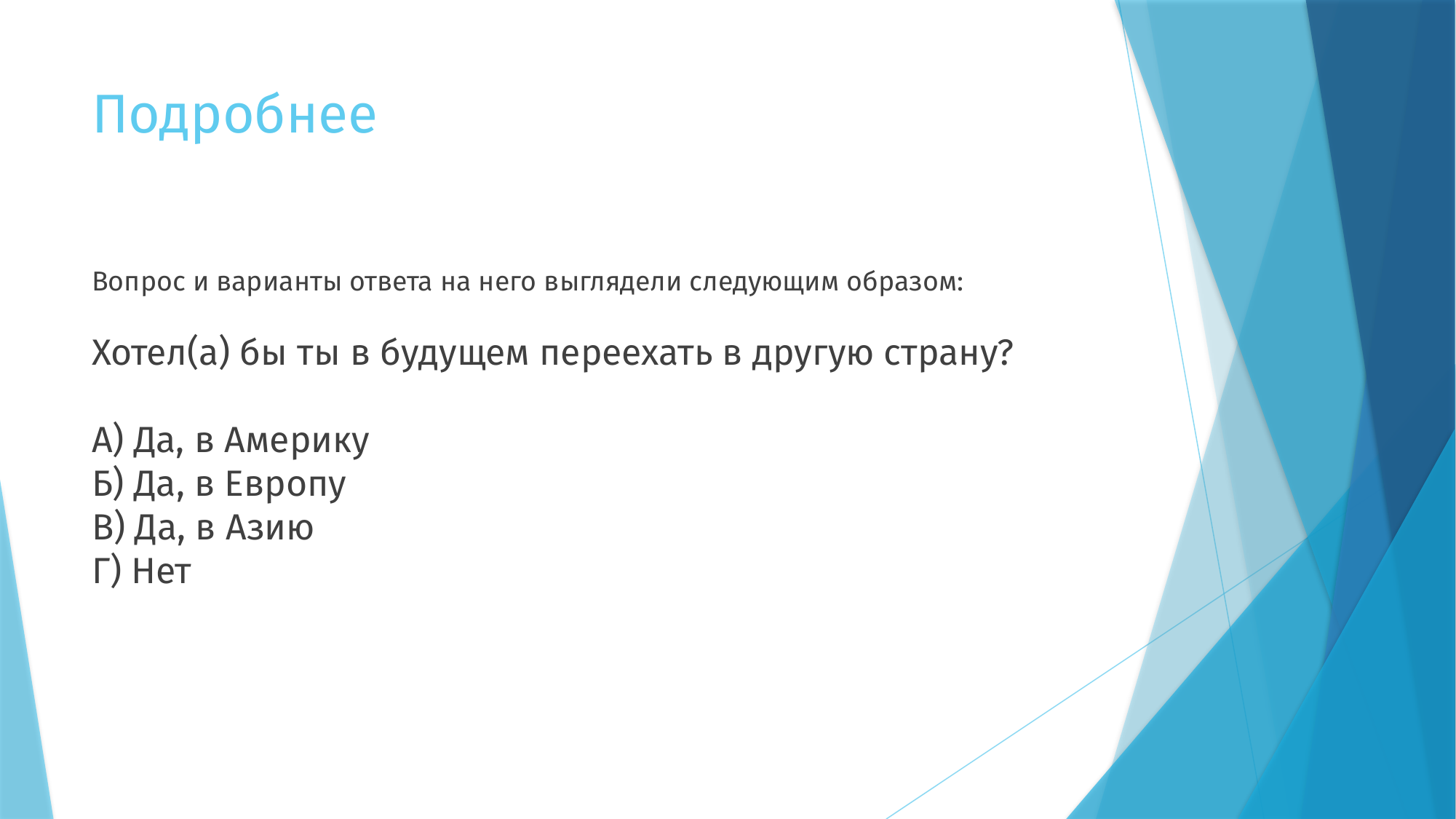

# Подробнее
Вопрос и варианты ответа на него выглядели следующим образом:
Хотел(а) бы ты в будущем переехать в другую страну?
А) Да, в Америку
Б) Да, в Европу
В) Да, в Азию
Г) Нет